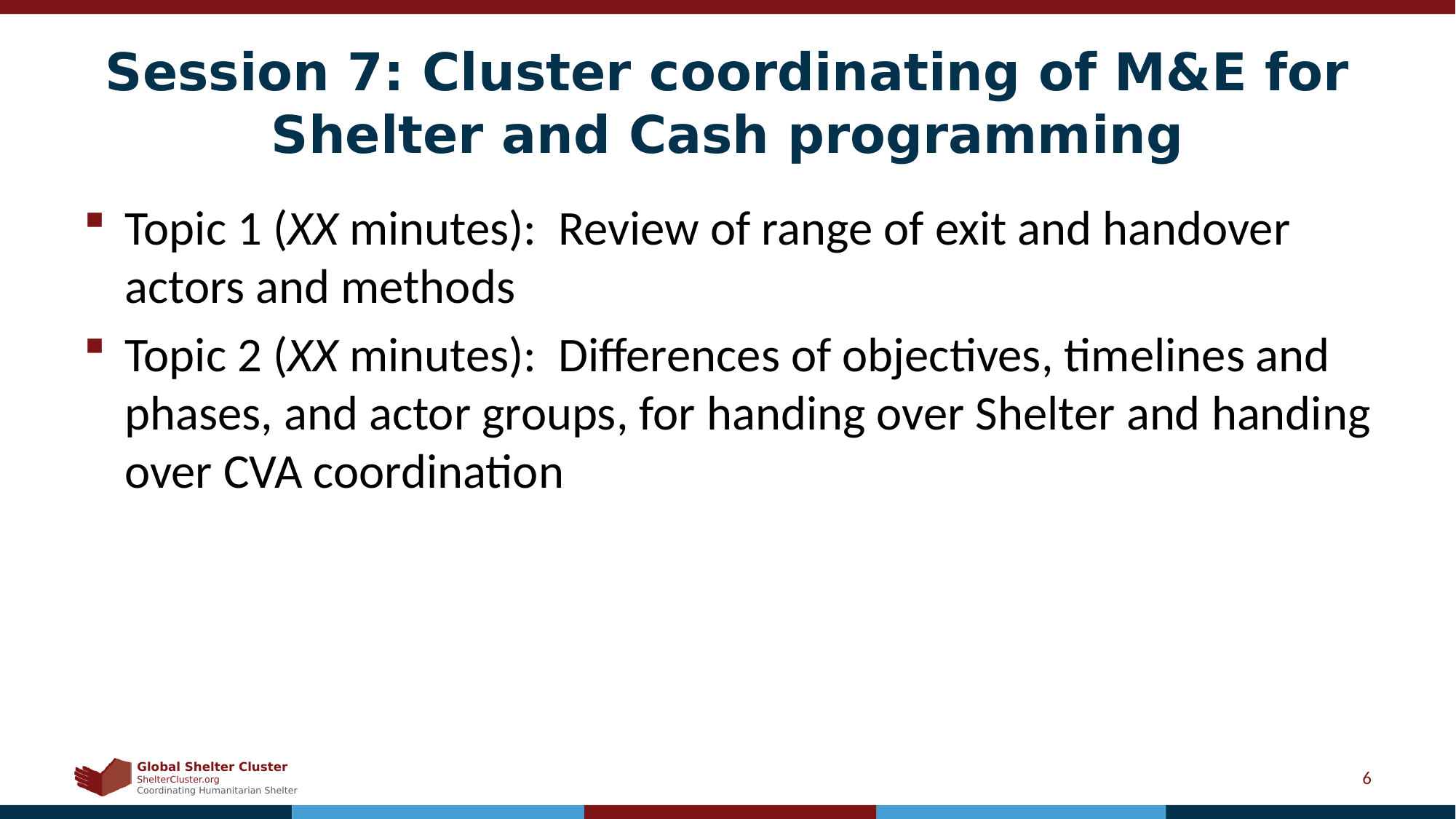

# Session 7: Cluster coordinating of M&E for Shelter and Cash programming
Topic 1 (XX minutes):  Review of range of exit and handover actors and methods
Topic 2 (XX minutes):  Differences of objectives, timelines and phases, and actor groups, for handing over Shelter and handing over CVA coordination
6